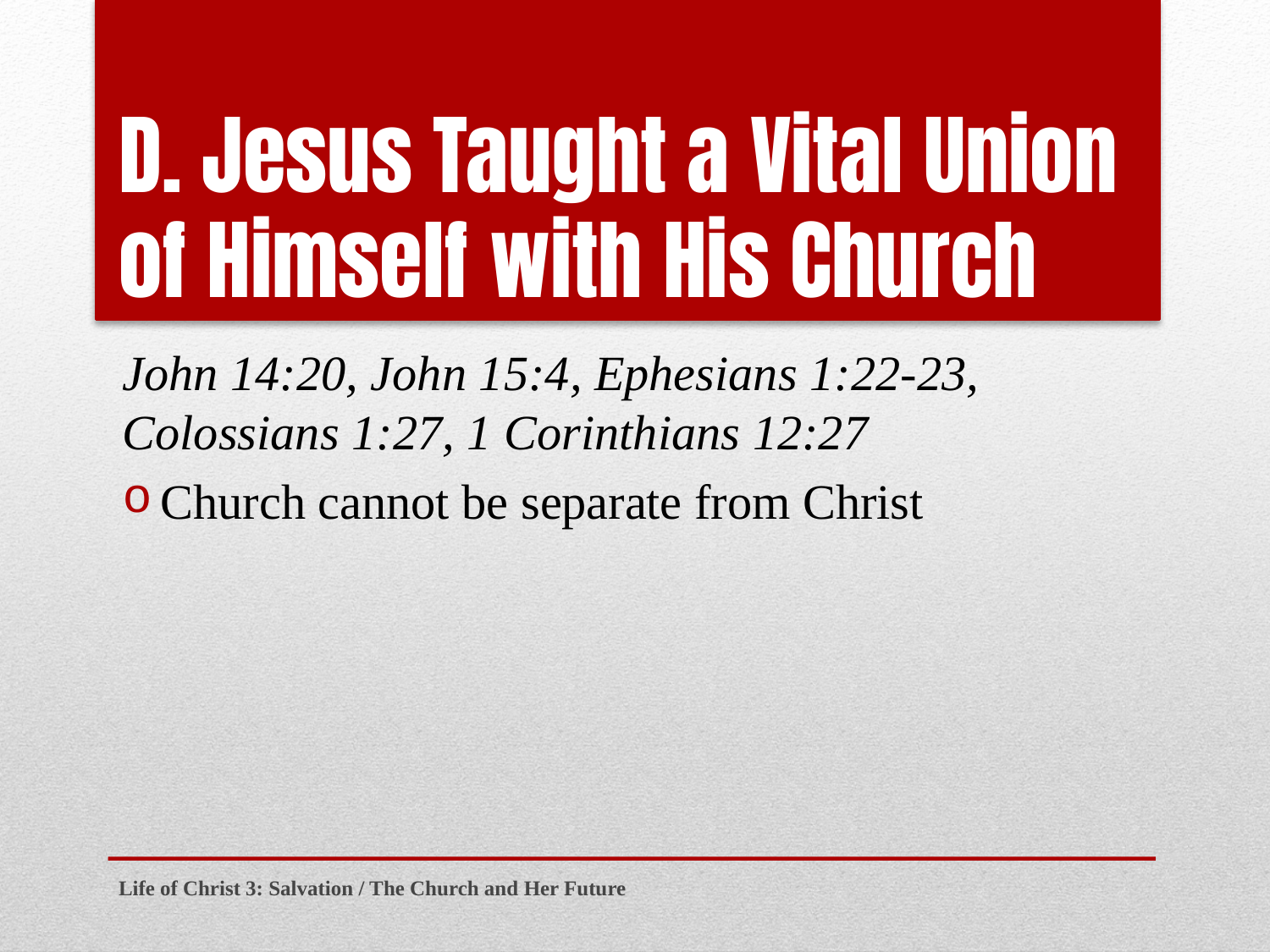

# D. Jesus Taught a Vital Union of Himself with His Church
John 14:20, John 15:4, Ephesians 1:22-23, Colossians 1:27, 1 Corinthians 12:27
Church cannot be separate from Christ

Life of Christ 3: Salvation / The Church and Her Future